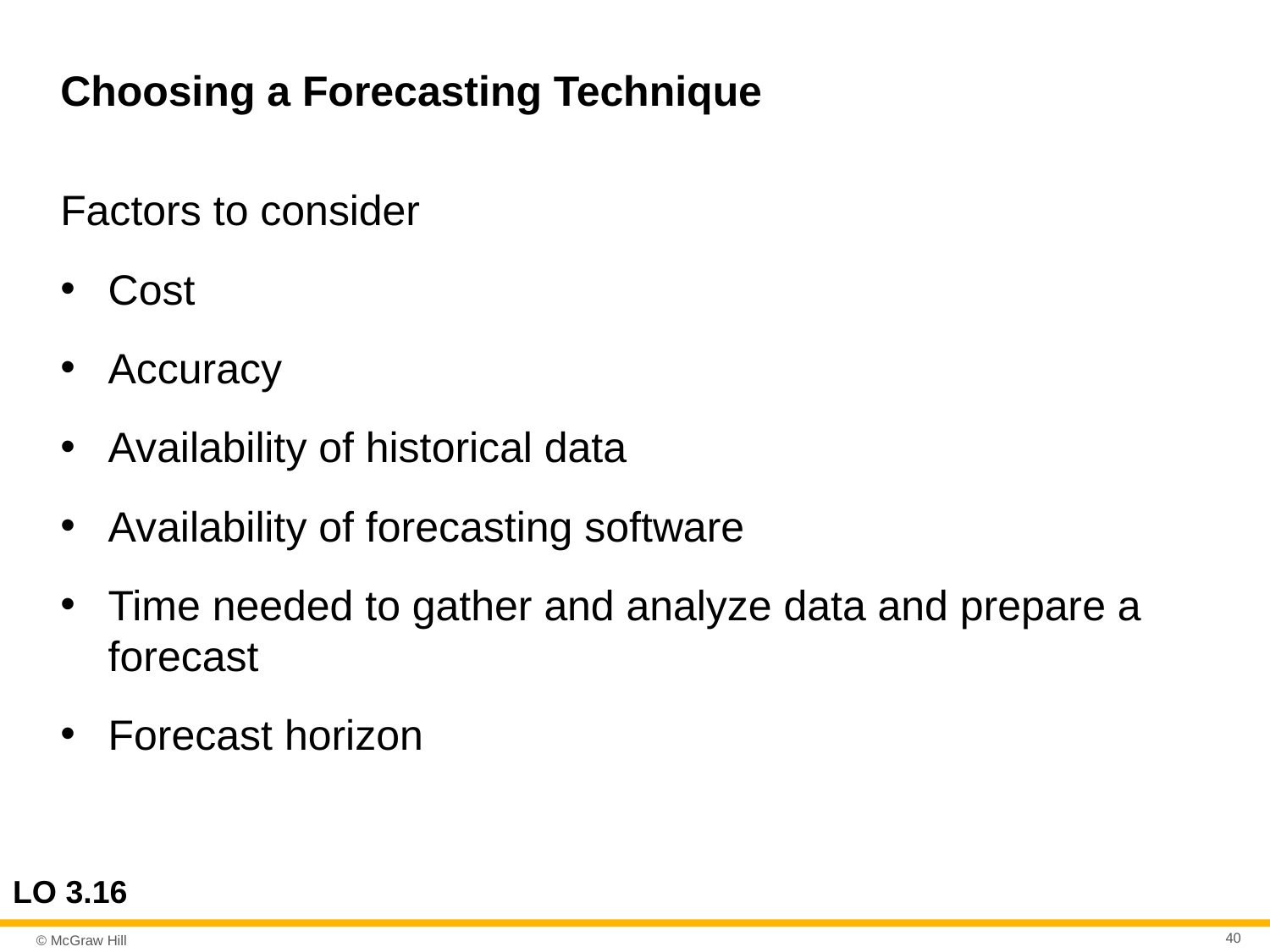

# Choosing a Forecasting Technique
Factors to consider
Cost
Accuracy
Availability of historical data
Availability of forecasting software
Time needed to gather and analyze data and prepare a forecast
Forecast horizon
LO 3.16